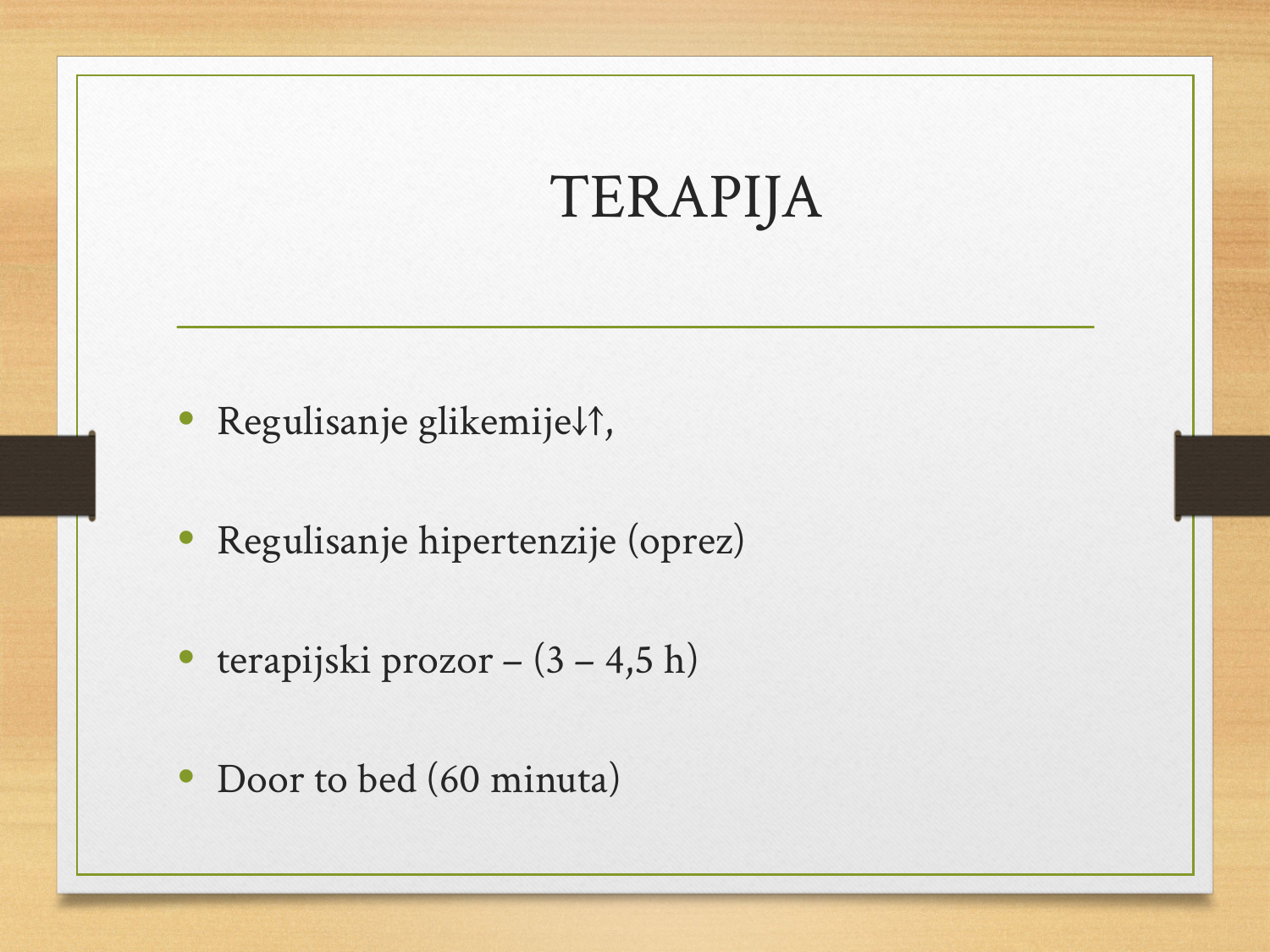

# TERAPIJA
Regulisanje glikemije↓↑,

Regulisanje hipertenzije (oprez)

terapijski prozor – (3 – 4,5 h)

Door to bed (60 minuta)